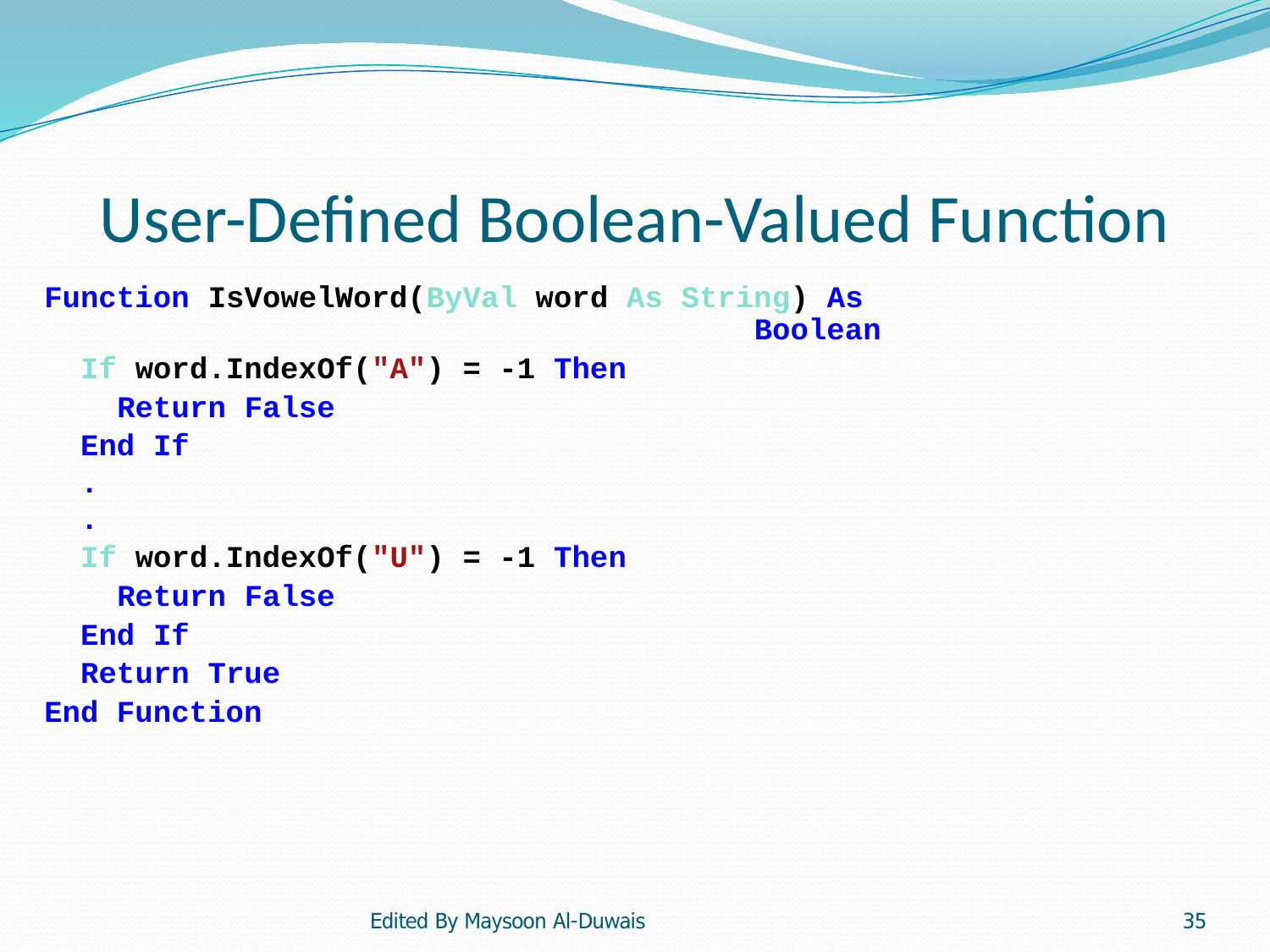

# User-Defined Boolean-Valued Function
Function IsVowelWord(ByVal word As String) As
                                       Boolean
  If word.IndexOf("A") = -1 Then
    Return False
  End If
  .
  .
  If word.IndexOf("U") = -1 Then
    Return False
  End If
  Return True
End Function

Edited By Maysoon Al-Duwais
35